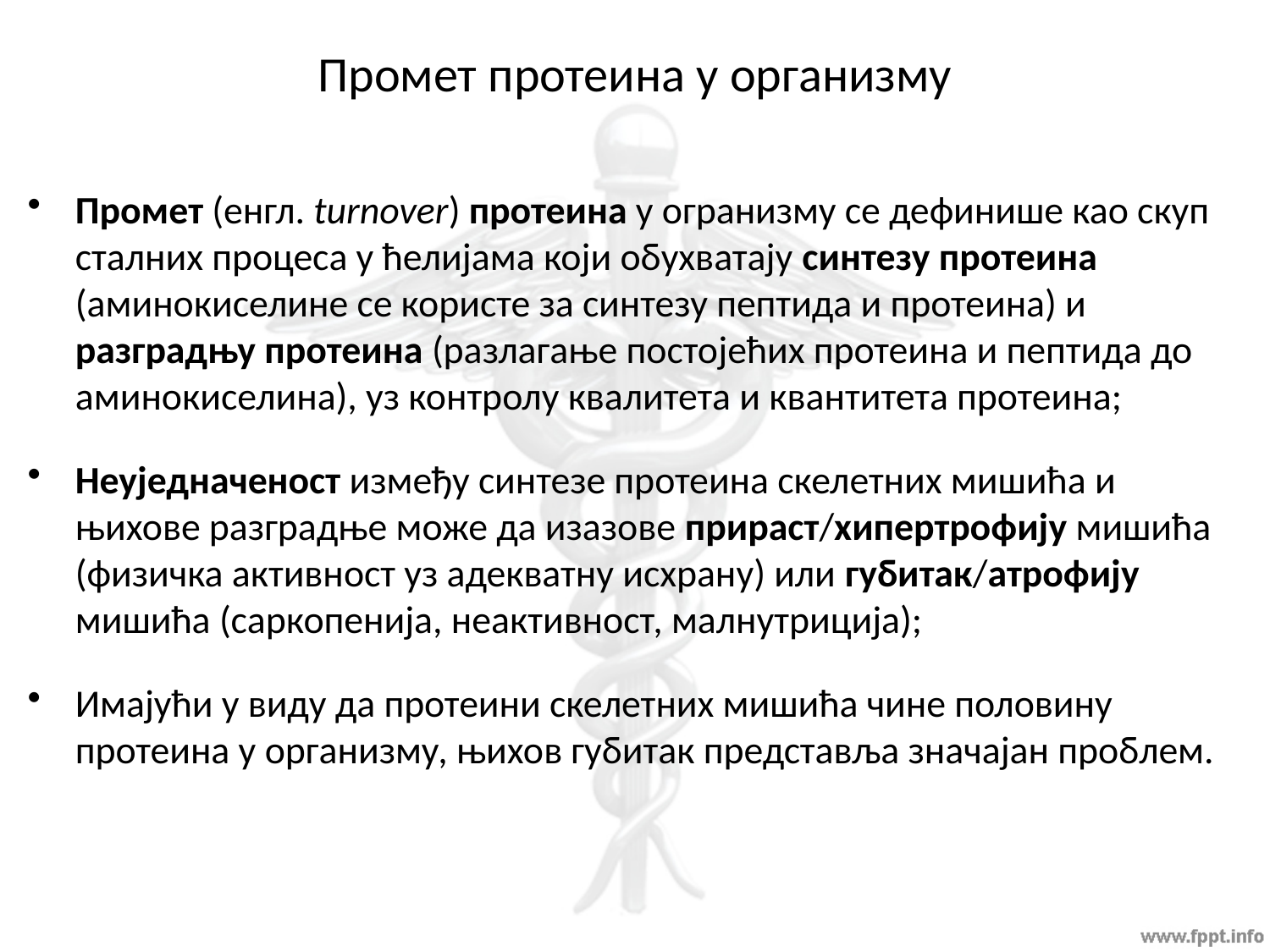

# Промет протеина у организму

Промет (енгл. turnover) протеина у огранизму се дефинише као скуп сталних процеса у ћелијама који обухватају синтезу протеина (аминокиселине се користе за синтезу пептида и протеина) и разградњу протеина (разлагање постојећих протеина и пептида до аминокиселина), уз контролу квалитета и квантитета протеина;

Неуједначеност између синтезе протеина скелетних мишића и њихове разградње може да изазове прираст/хипертрофију мишића (физичка активност уз адекватну исхрану) или губитак/атрофију мишића (саркопенија, неактивност, малнутриција);

Имајући у виду да протеини скелетних мишића чине половину протеина у организму, њихов губитак представља значајан проблем.